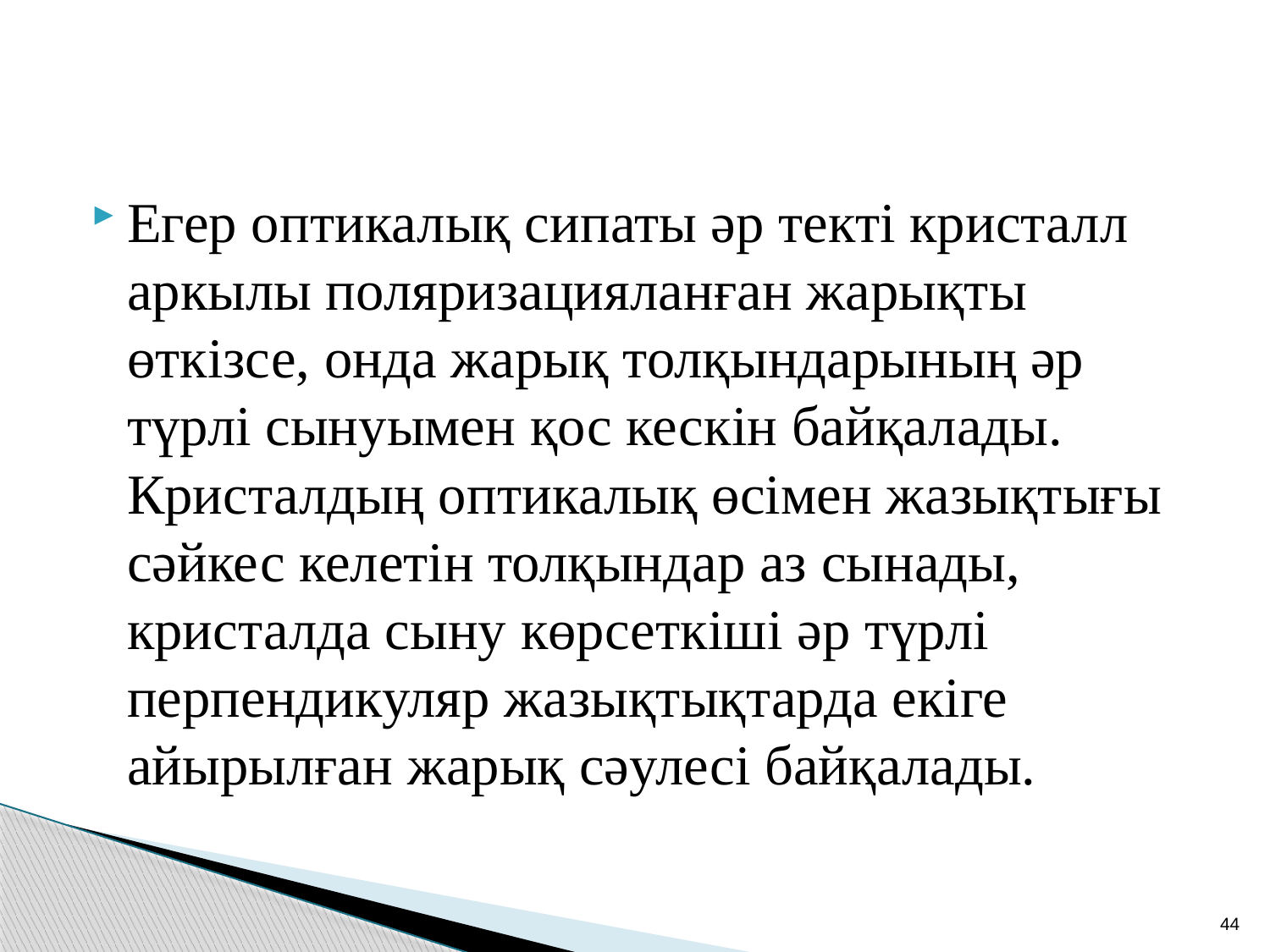

Егер оптикалық сипаты әр текті кристалл аркылы поляризацияланған жарықты өткізсе, онда жарық толқындарының әр түрлі сынуымен қос кескін байқалады. Кристалдың оптикалық өсімен жазықтығы сәйкес келетін толқындар аз сынады, кристалда сыну көрсеткіші әр түрлі перпендикуляр жазықтықтарда екіге айырылған жарық сәулесі байқалады.
44